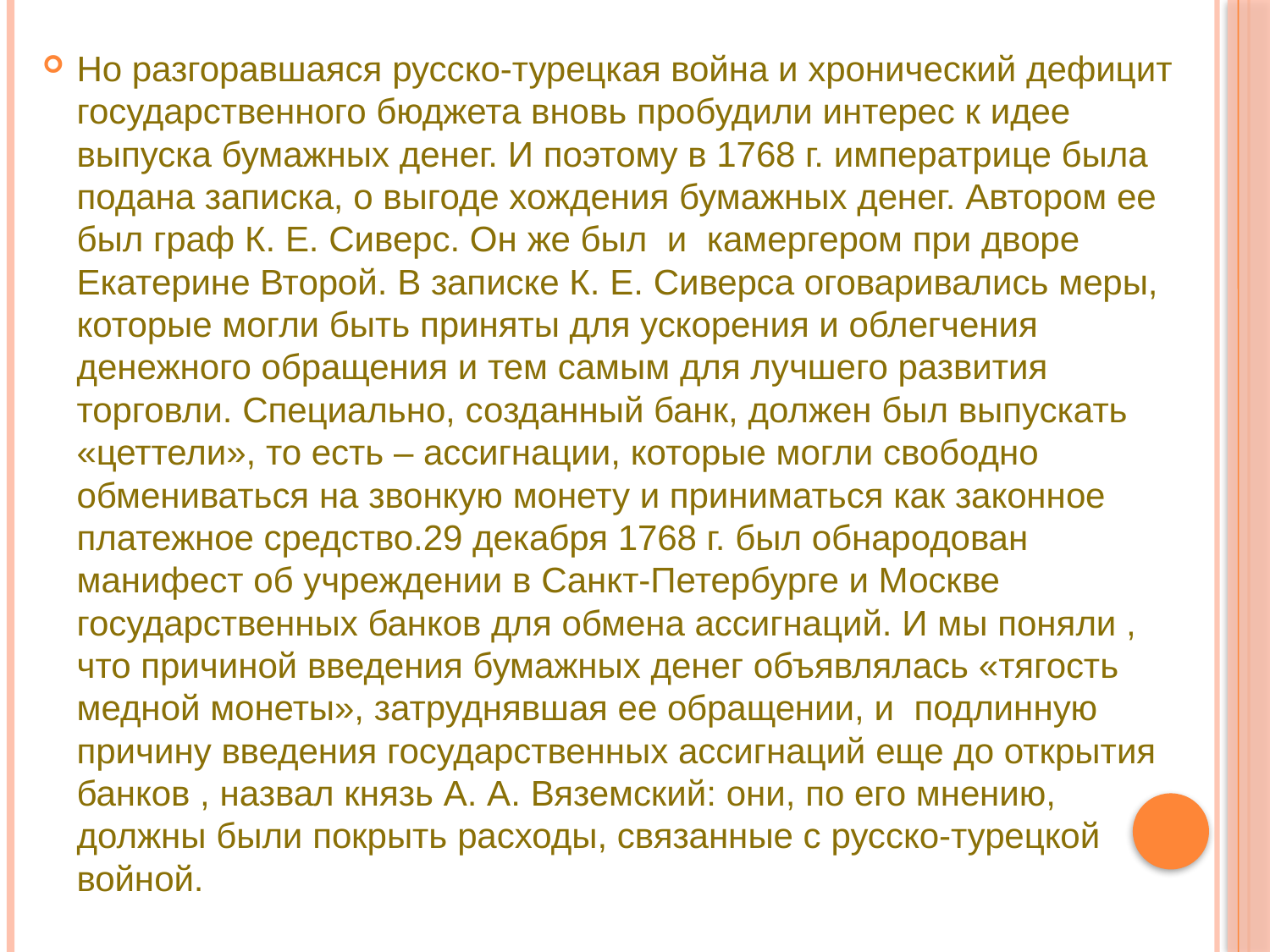

Но разгоравшаяся русско-турецкая война и хронический дефицит государственного бюджета вновь пробудили интерес к идее выпуска бумажных денег. И поэтому в 1768 г. императрице была подана записка, о выгоде хождения бумажных денег. Автором ее был граф К. Е. Сиверс. Он же был  и  камергером при дворе Екатерине Второй. В записке К. Е. Сиверса оговаривались меры, которые могли быть приняты для ускорения и облегчения денежного обращения и тем самым для лучшего развития торговли. Специально, созданный банк, должен был выпускать «цеттели», то есть – ассигнации, которые могли свободно обмениваться на звонкую монету и приниматься как законное платежное средство.29 декабря 1768 г. был обнародован манифест об учреждении в Санкт-Петербурге и Москве государственных банков для обмена ассигнаций. И мы поняли , что причиной введения бумажных денег объявлялась «тягость медной монеты», затруднявшая ее обращении, и  подлинную причину введения государственных ассигнаций еще до открытия банков , назвал князь А. А. Вяземский: они, по его мнению, должны были покрыть расходы, связанные с русско-турецкой войной.